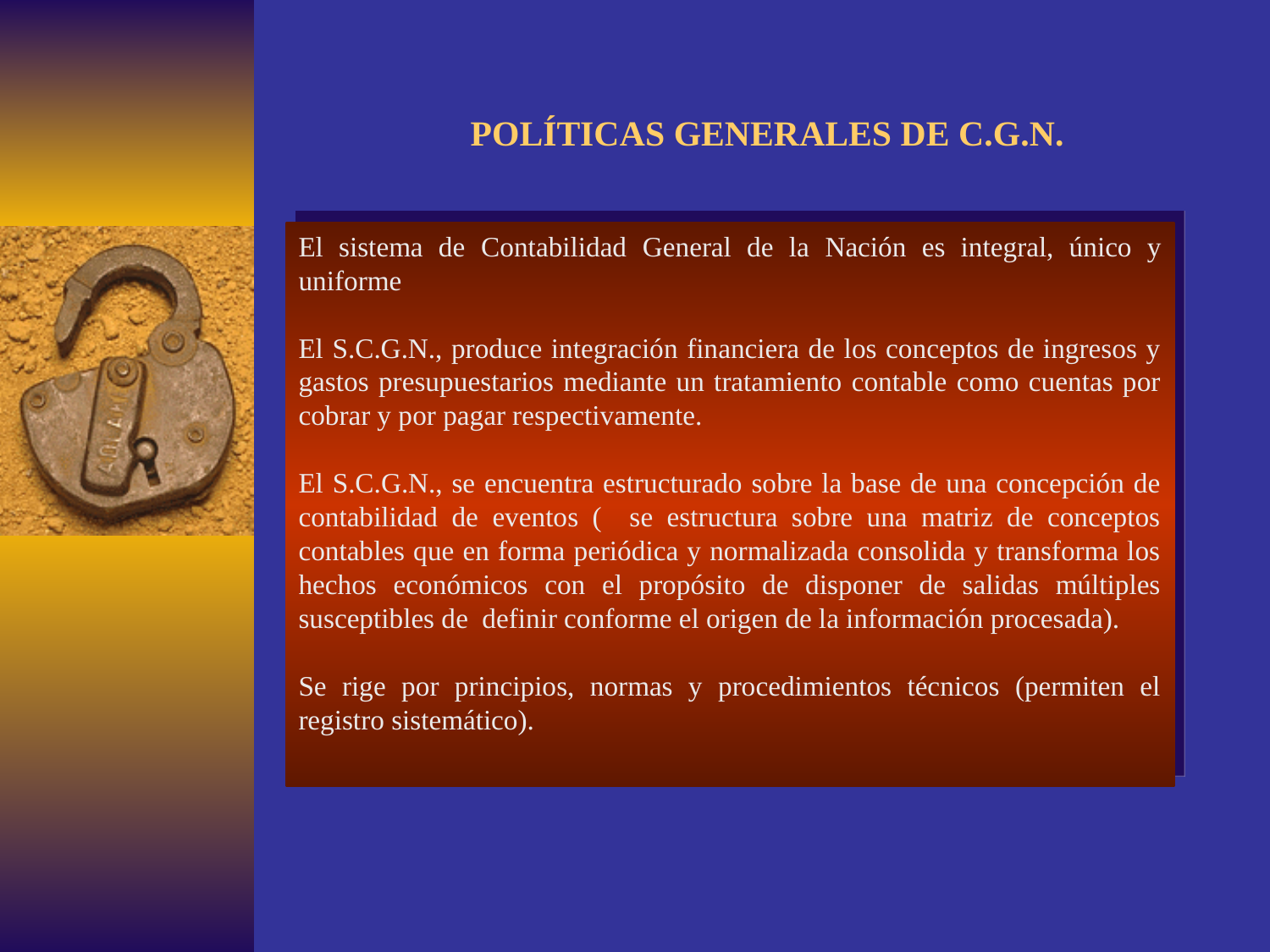

# POLÍTICAS GENERALES DE C.G.N.
El sistema de Contabilidad General de la Nación es integral, único y uniforme

El S.C.G.N., produce integración financiera de los conceptos de ingresos y gastos presupuestarios mediante un tratamiento contable como cuentas por cobrar y por pagar respectivamente.

El S.C.G.N., se encuentra estructurado sobre la base de una concepción de contabilidad de eventos (  se estructura sobre una matriz de conceptos contables que en forma periódica y normalizada consolida y transforma los hechos económicos con el propósito de disponer de salidas múltiples susceptibles de  definir conforme el origen de la información procesada).

Se rige por principios, normas y procedimientos técnicos (permiten el registro sistemático).